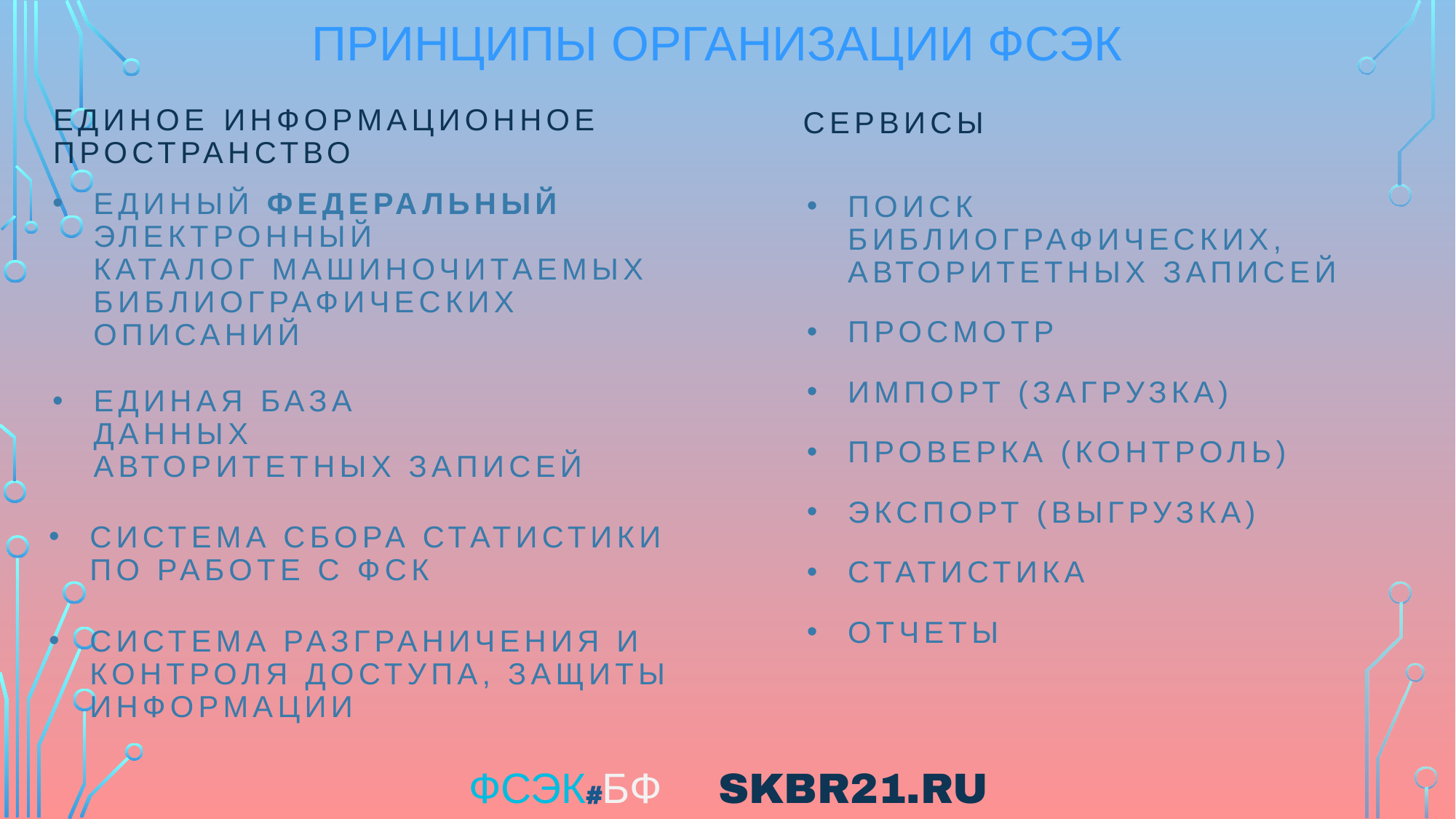

Принципы организации ФСЭК
Единое информационное пространство
сервисы
Единый федеральный
электронный
каталог машиночитаемых
библиографических описаний
Поиск библиограФических, авторитетных записей
Просмотр
Импорт (ЗАГРУЗКА)
ПРОВЕРКА (КОНТРОЛЬ)
Экспорт (выгрузка)
Статистика
отчеты

ЕДиная база
даНных
авторитетных записей
Система сбора статистики по работе с ФСК
Система разграничения и контроля доступа, защиты информации
ФСЭК#БФ    SKBR21.ru